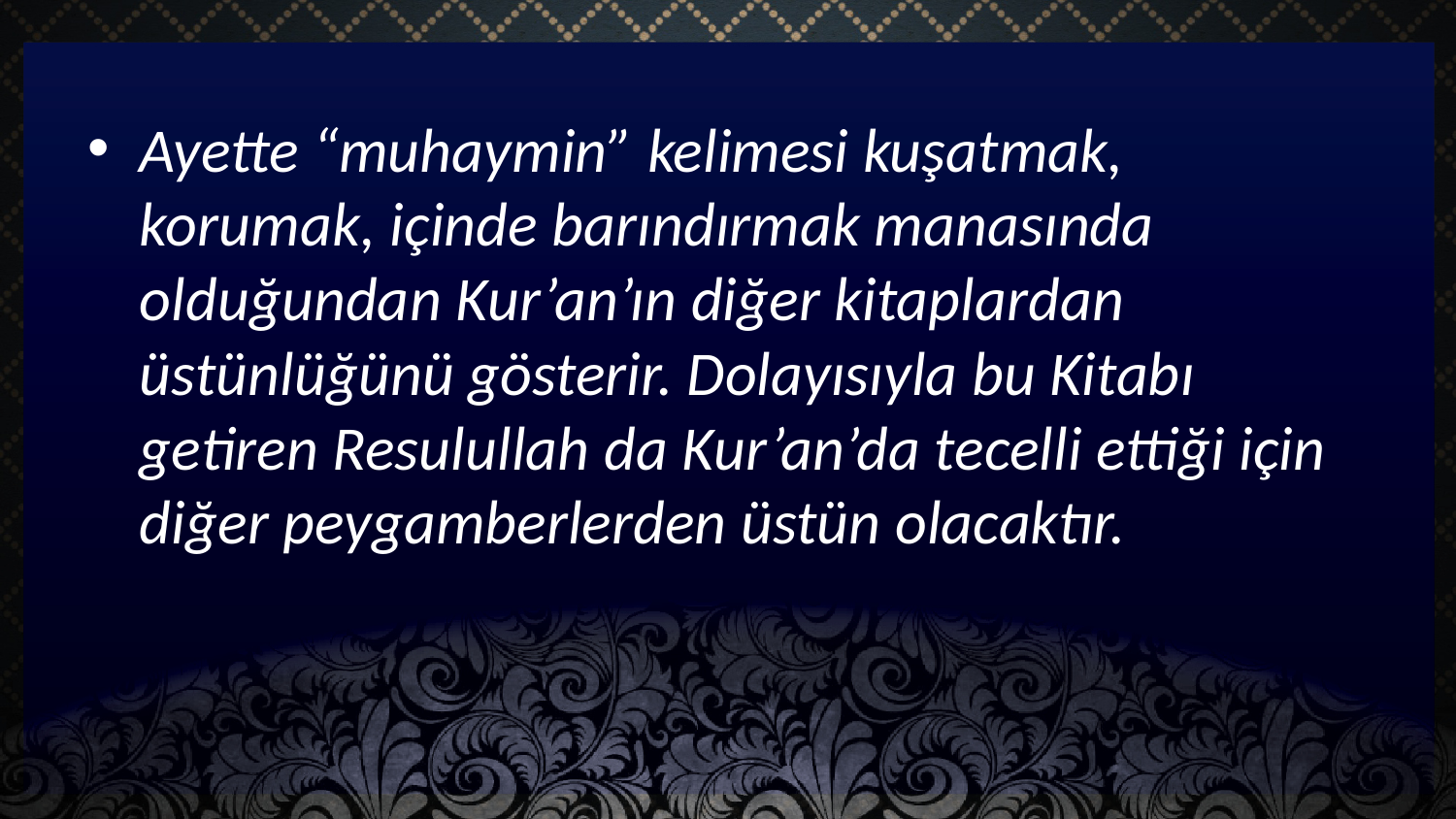

Ayette “muhaymin” kelimesi kuşatmak, korumak, içinde barındırmak manasında olduğundan Kur’an’ın diğer kitaplardan üstünlüğünü gösterir. Dolayısıyla bu Kitabı getiren Resulullah da Kur’an’da tecelli ettiği için diğer peygamberlerden üstün olacaktır.